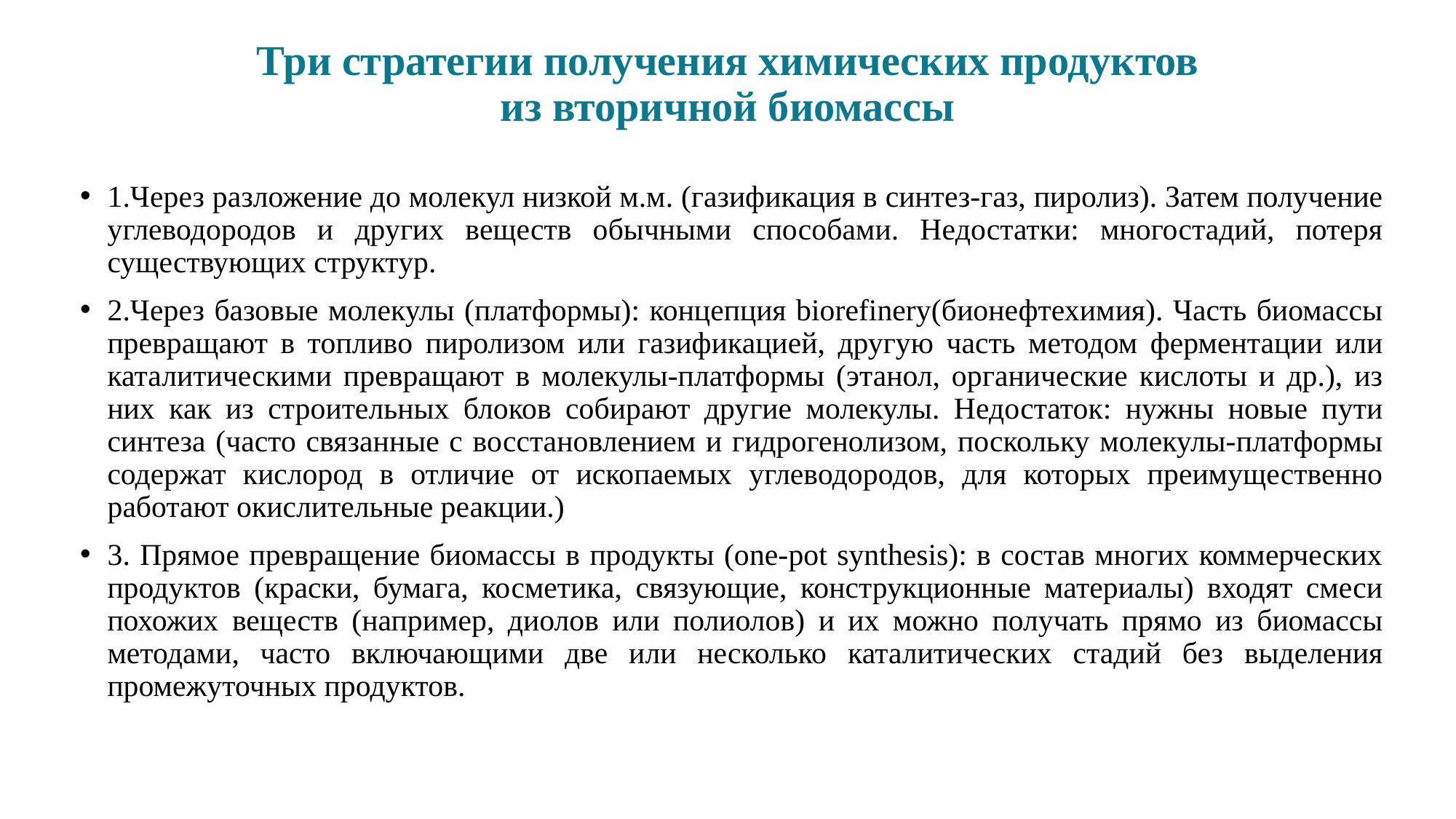

# Три стратегии получения химических продуктов из вторичной биомассы
1.Через разложение до молекул низкой м.м. (газификация в синтез-газ, пиролиз). Затем получение углеводородов и других веществ обычными способами. Недостатки: многостадий, потеря существующих структур.
2.Через базовые молекулы (платформы): концепция biorefinery(бионефтехимия). Часть биомассы превращают в топливо пиролизом или газификацией, другую часть методом ферментации или каталитическими превращают в молекулы-платформы (этанол, органические кислоты и др.), из них как из строительных блоков собирают другие молекулы. Недостаток: нужны новые пути синтеза (часто связанные с восстановлением и гидрогенолизом, поскольку молекулы-платформы содержат кислород в отличие от ископаемых углеводородов, для которых преимущественно работают окислительные реакции.)
3. Прямое превращение биомассы в продукты (one-pot synthesis): в состав многих коммерческих продуктов (краски, бумага, косметика, связующие, конструкционные материалы) входят смеси похожих веществ (например, диолов или полиолов) и их можно получать прямо из биомассы методами, часто включающими две или несколько каталитических стадий без выделения промежуточных продуктов.